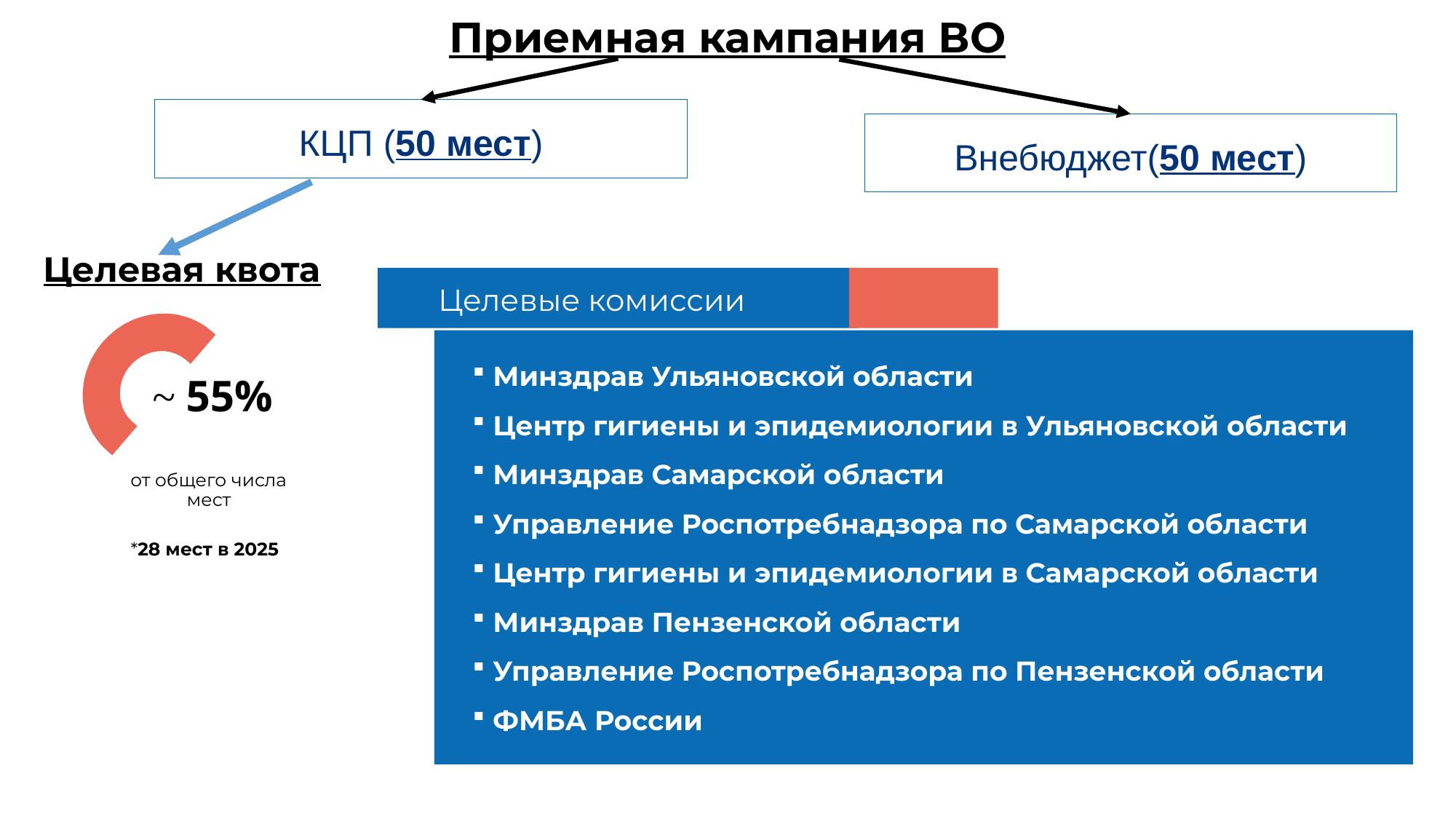

# Приемная кампания ВО
КЦП (50 мест)
Внебюджет(50 мест)
Целевая квота

Минздрав Ульяновской области
Центр гигиены и эпидемиологии в Ульяновской области
Минздрав Самарской области
Управление Роспотребнадзора по Самарской области
Центр гигиены и эпидемиологии в Самарской области
Минздрав Пензенской области
Управление Роспотребнадзора по Пензенской области
ФМБА России
Целевые комиссии

~ 55%
от общего числа мест
*28 мест в 2025